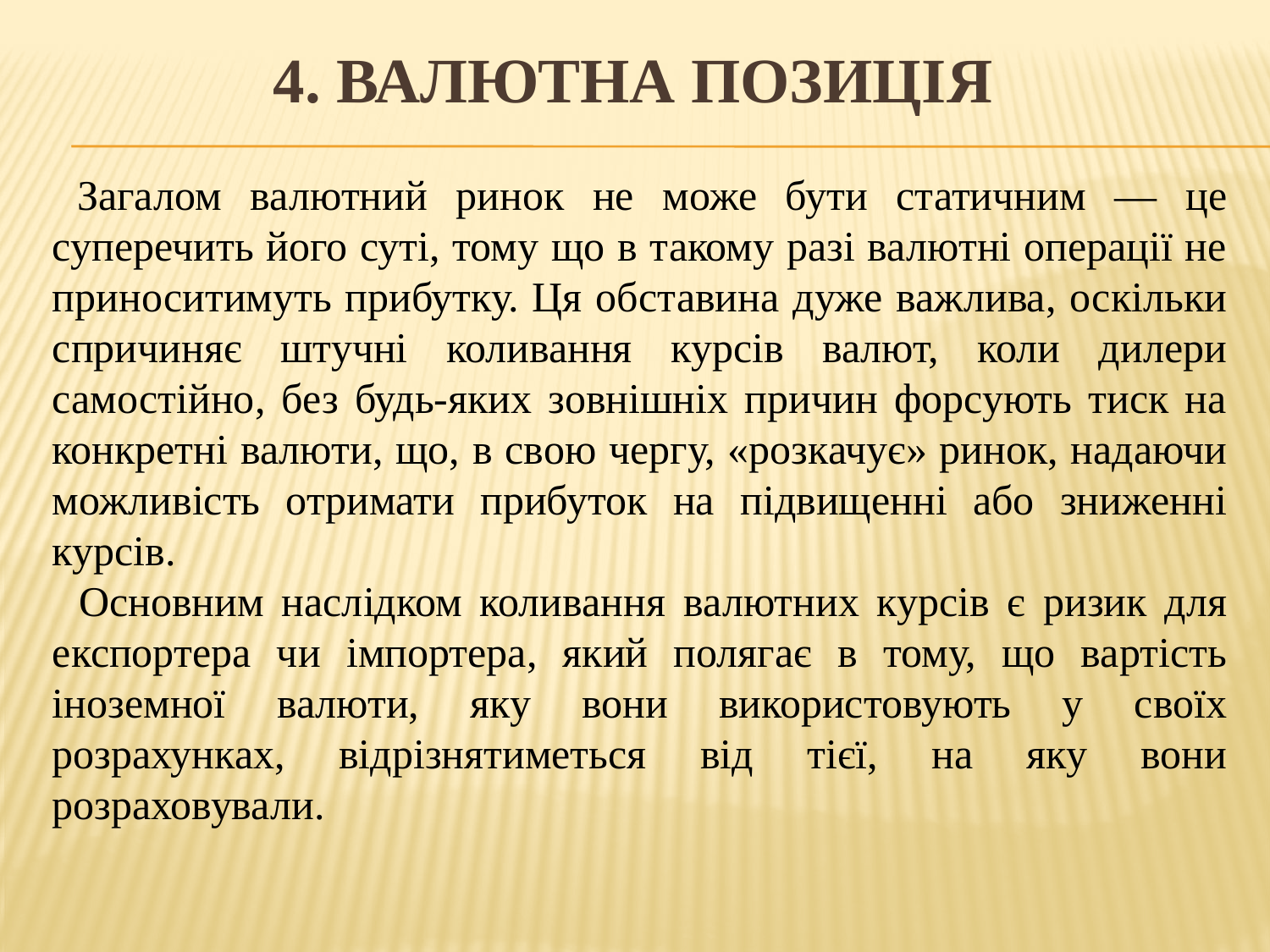

# 4. Валютна позиція
Загалом валютний ринок не може бути статичним — це суперечить його суті, тому що в такому разі валютні операції не приноситимуть прибутку. Ця обставина дуже важлива, оскільки спричиняє штучні коливання курсів валют, коли дилери самостійно, без будь-яких зовнішніх причин форсують тиск на конкретні валюти, що, в свою чергу, «розкачує» ринок, надаючи можливість отримати прибуток на підвищенні або зниженні курсів.
Основним наслідком коливання валютних курсів є ризик для експортера чи імпортера, який полягає в тому, що вартість іноземної валюти, яку вони використовують у своїх розрахунках, відрізнятиметься від тієї, на яку вони розраховували.